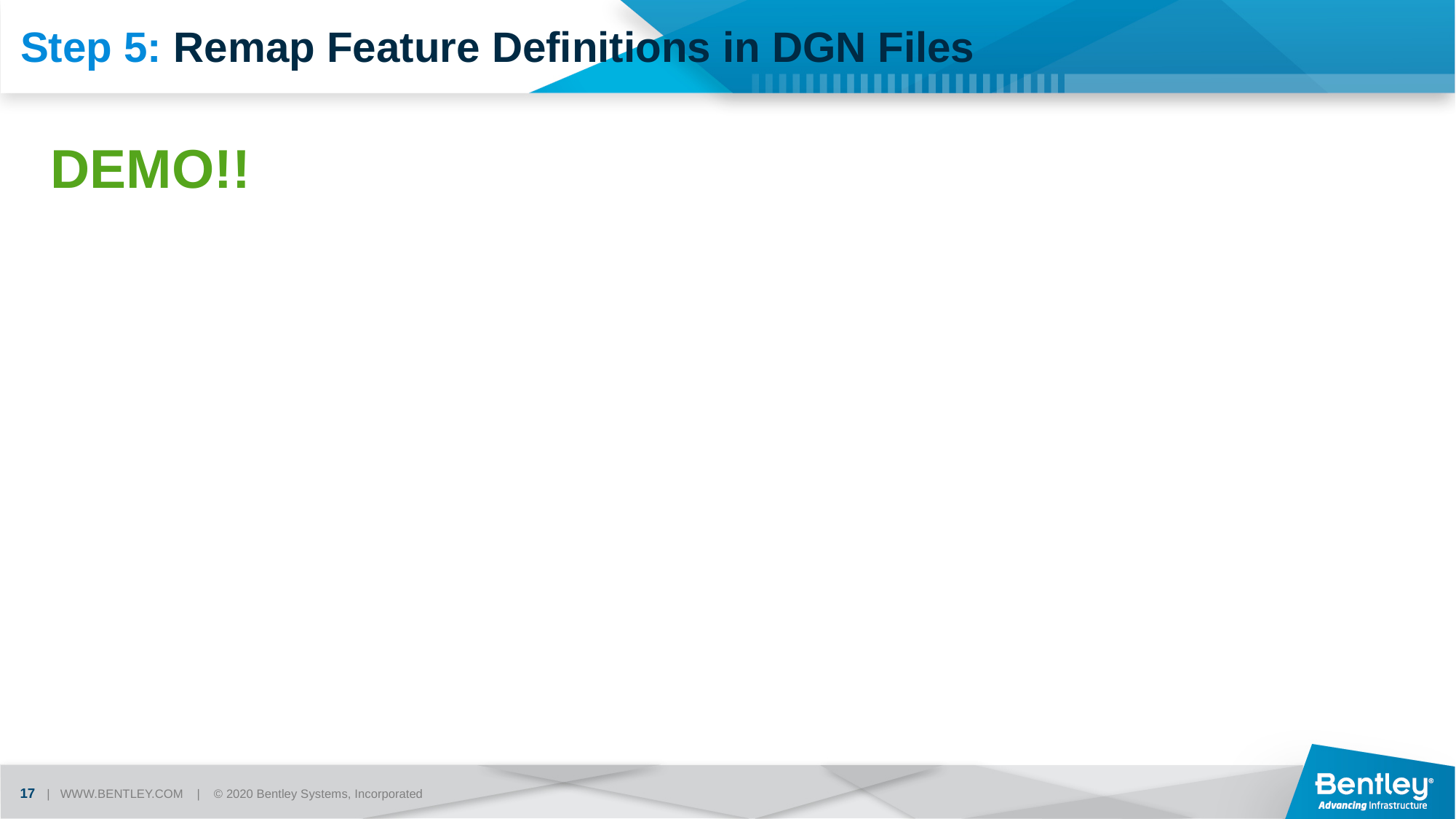

Step 5: Remap Feature Definitions in DGN Files
DEMO!!